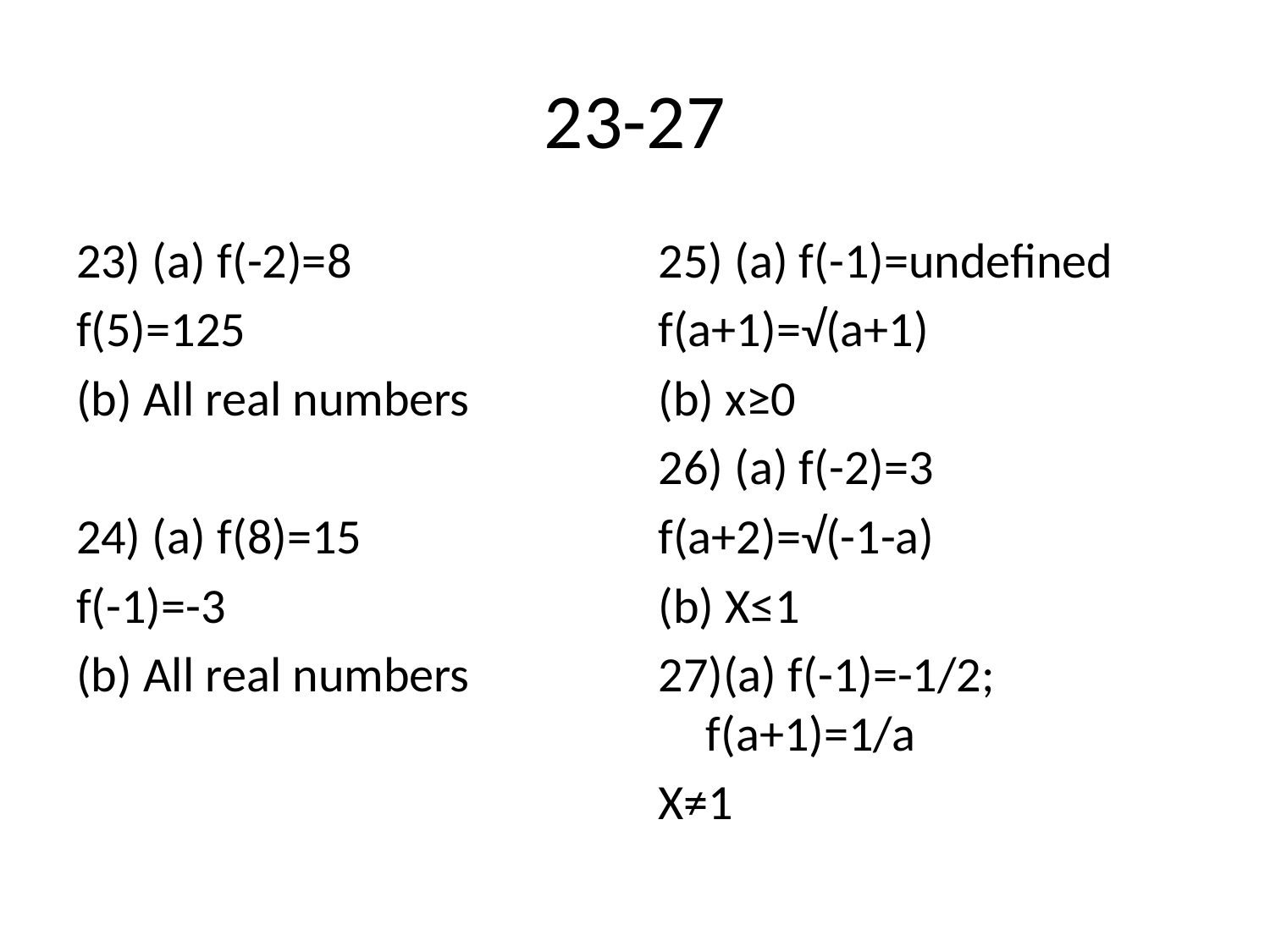

# 23-27
23) (a) f(-2)=8
f(5)=125
(b) All real numbers

24) (a) f(8)=15
f(-1)=-3
(b) All real numbers
25) (a) f(-1)=undefined
f(a+1)=√(a+1)
(b) x≥0
26) (a) f(-2)=3
f(a+2)=√(-1-a)
(b) X≤1
27)(a) f(-1)=-1/2; f(a+1)=1/a
X≠1